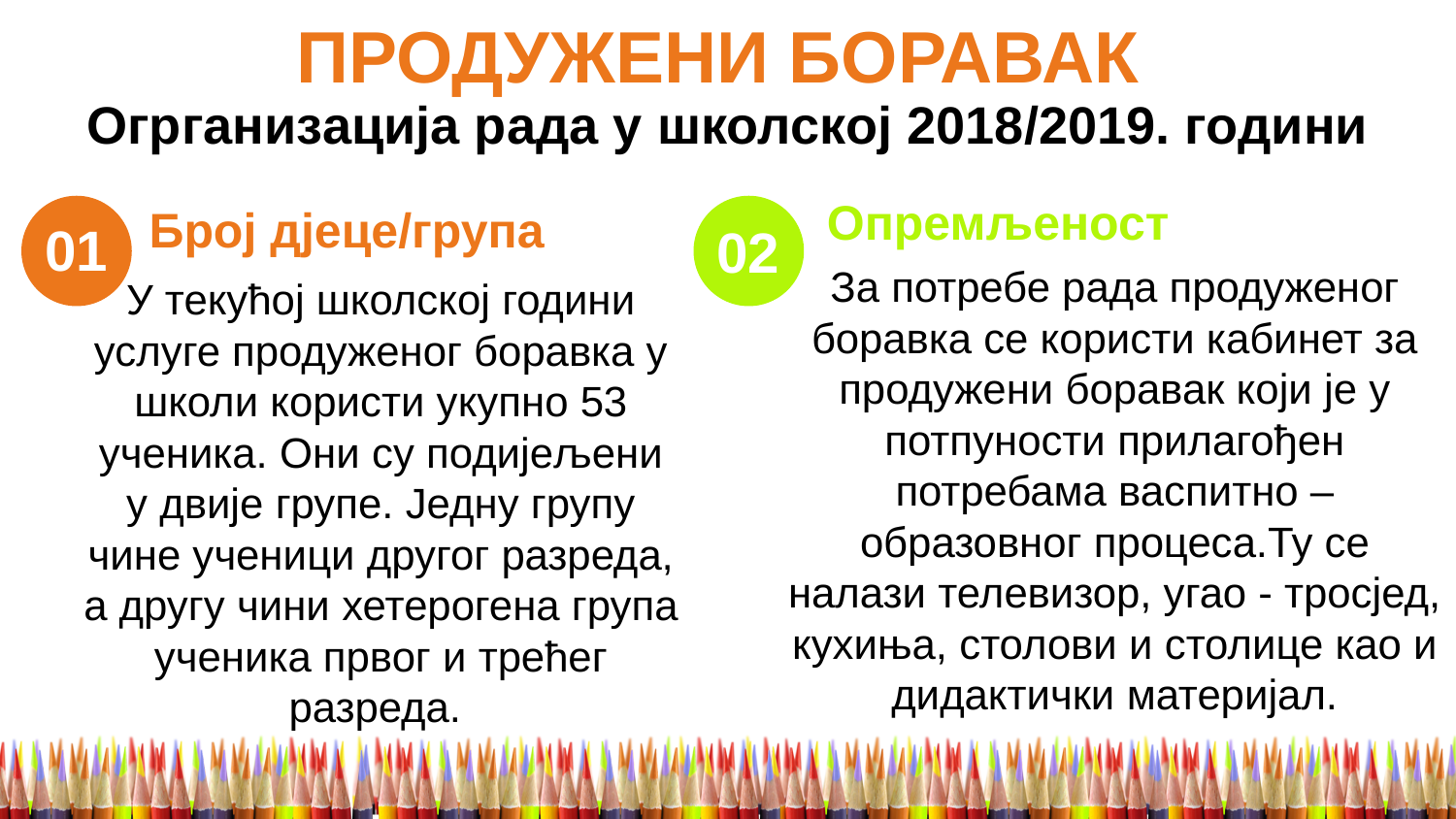

ПРОДУЖЕНИ БОРАВАК
Огрганизација рада у школској 2018/2019. години
Опремљеност
За потребе рада продуженог боравка се користи кабинет за продужени боравак који је у потпуности прилагођен потребама васпитно – образовног процеса.Ту се налази телевизор, угао - тросјед, кухиња, столови и столице као и дидактички материјал.
Број дјеце/група
У текућој школској години услуге продуженог боравка у школи користи укупно 53 ученика. Они су подијељени у двије групе. Једну групу чине ученици другог разреда, а другу чини хетерогена група ученика првог и трећег разреда.

02
01